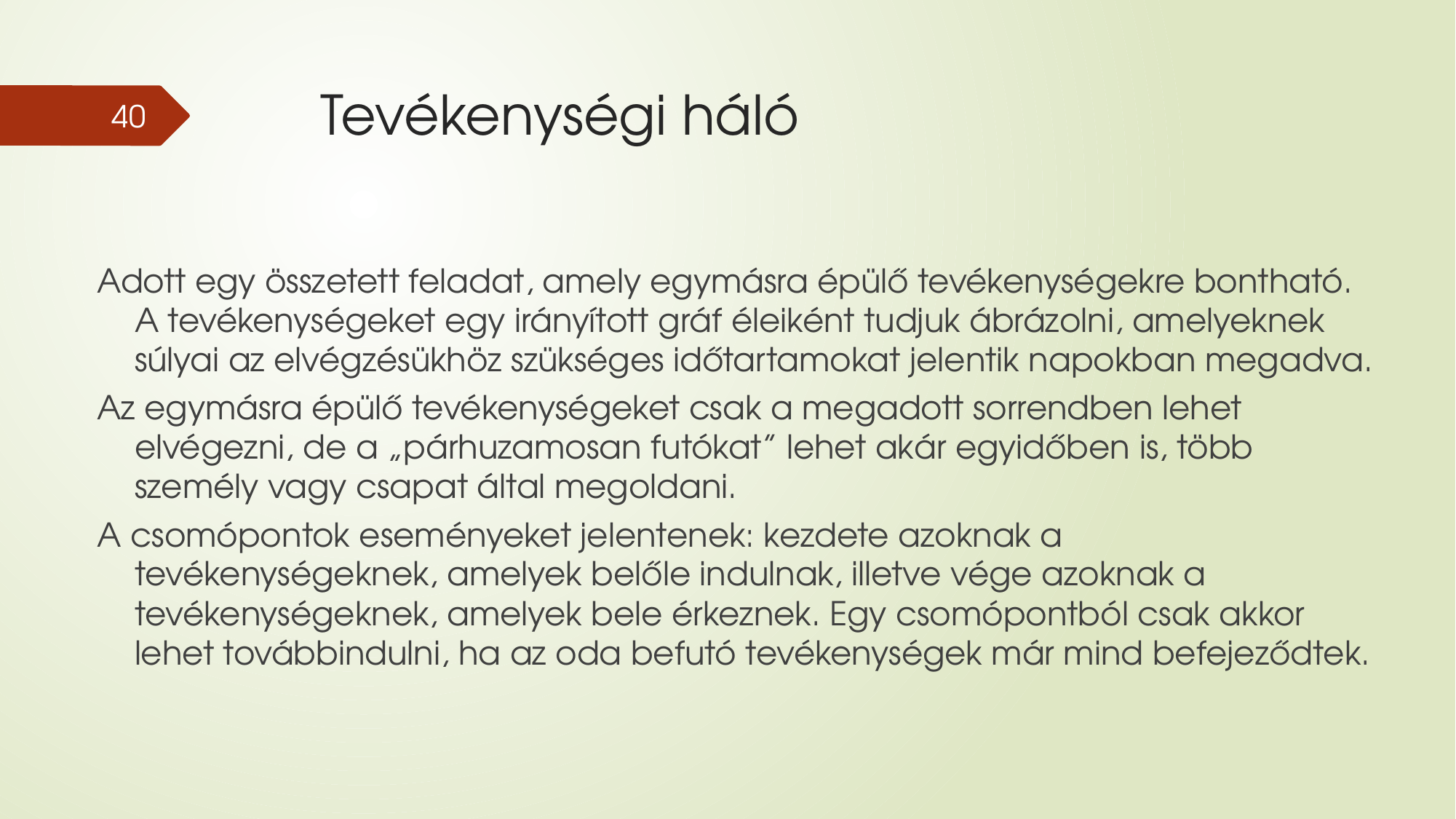

# Tevékenységi háló
40
Adott egy összetett feladat, amely egymásra épülő tevékenységekre bontható. A tevékenységeket egy irányított gráf éleiként tudjuk ábrázolni, amelyeknek súlyai az elvégzésükhöz szükséges időtartamokat jelentik napokban megadva.
Az egymásra épülő tevékenységeket csak a megadott sorrendben lehet elvégezni, de a „párhuzamosan futókat” lehet akár egyidőben is, több személy vagy csapat által megoldani.
A csomópontok eseményeket jelentenek: kezdete azoknak a tevékenységeknek, amelyek belőle indulnak, illetve vége azoknak a tevékenységeknek, amelyek bele érkeznek. Egy csomópontból csak akkor lehet továbbindulni, ha az oda befutó tevékenységek már mind befejeződtek.